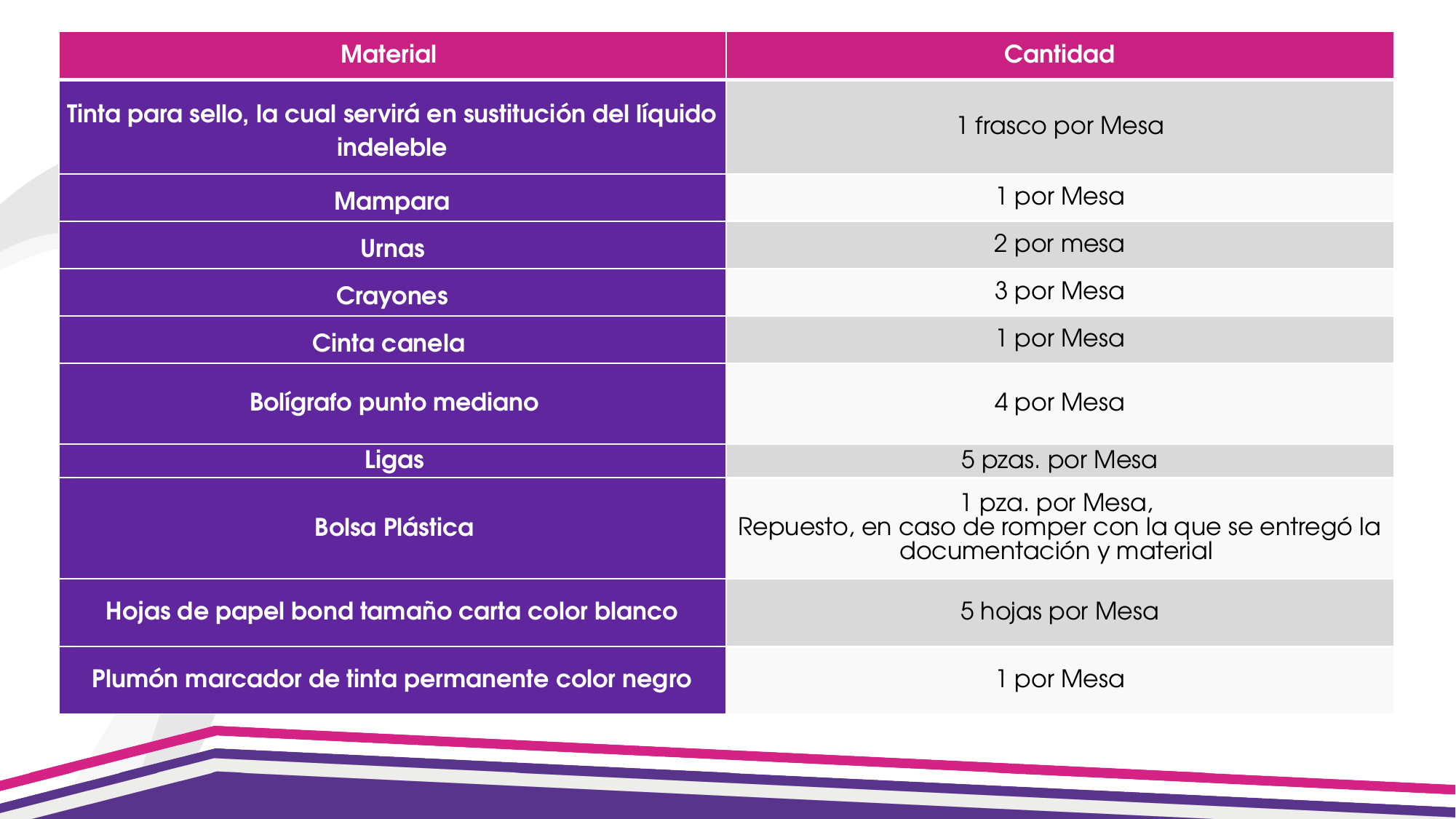

| Material | Cantidad |
| --- | --- |
| Tinta para sello, la cual servirá en sustitución del líquido indeleble | 1 frasco por Mesa |
| Mampara | 1 por Mesa |
| Urnas | 2 por mesa |
| Crayones | 3 por Mesa |
| Cinta canela | 1 por Mesa |
| Bolígrafo punto mediano | 4 por Mesa |
| Ligas | 5 pzas. por Mesa |
| Bolsa Plástica | 1 pza. por Mesa, Repuesto, en caso de romper con la que se entregó la documentación y material |
| Hojas de papel bond tamaño carta color blanco | 5 hojas por Mesa |
| Plumón marcador de tinta permanente color negro | 1 por Mesa |